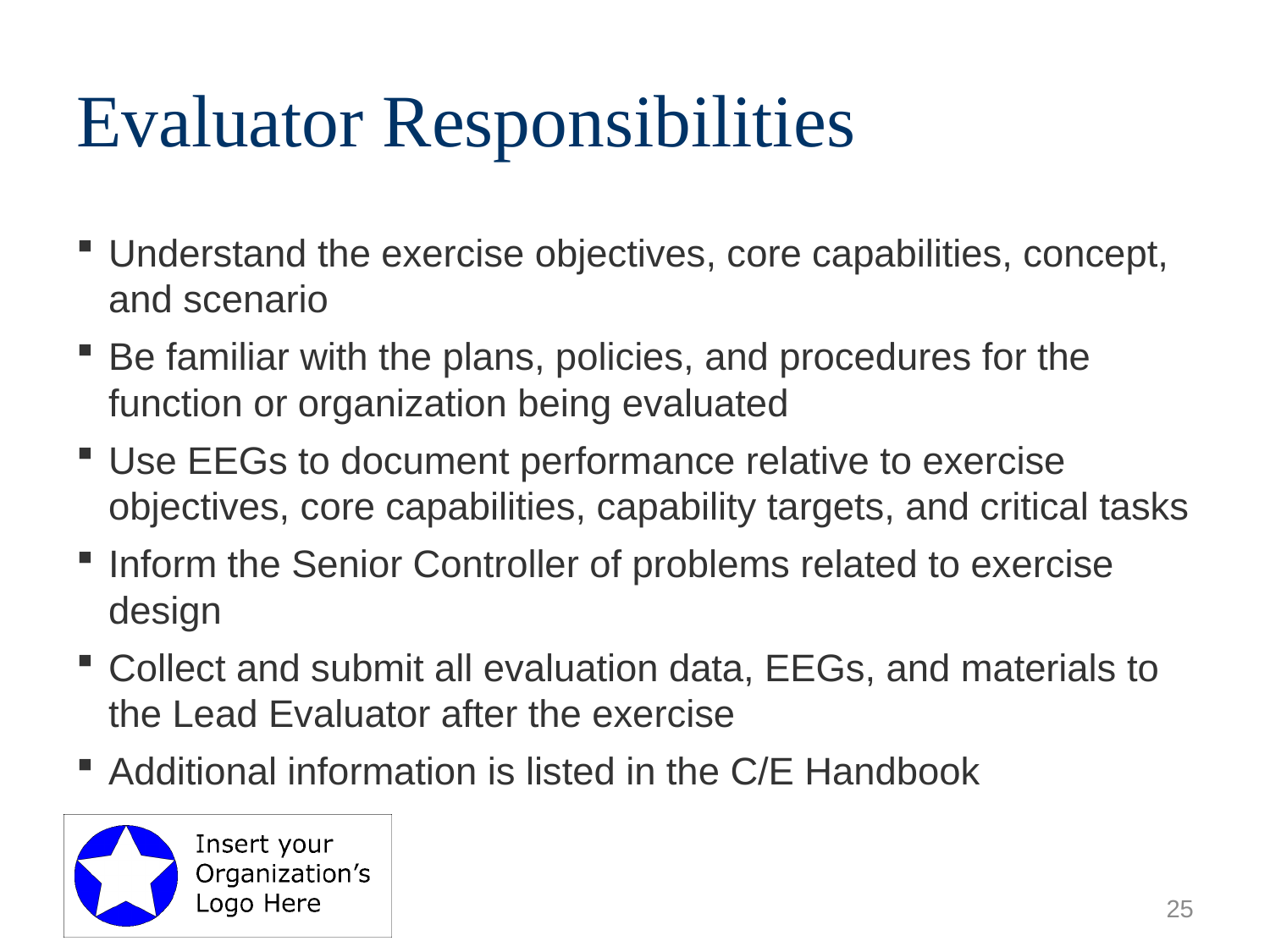

# Evaluator Responsibilities
Understand the exercise objectives, core capabilities, concept, and scenario
Be familiar with the plans, policies, and procedures for the function or organization being evaluated
Use EEGs to document performance relative to exercise objectives, core capabilities, capability targets, and critical tasks
Inform the Senior Controller of problems related to exercise design
Collect and submit all evaluation data, EEGs, and materials to the Lead Evaluator after the exercise
Additional information is listed in the C/E Handbook
25